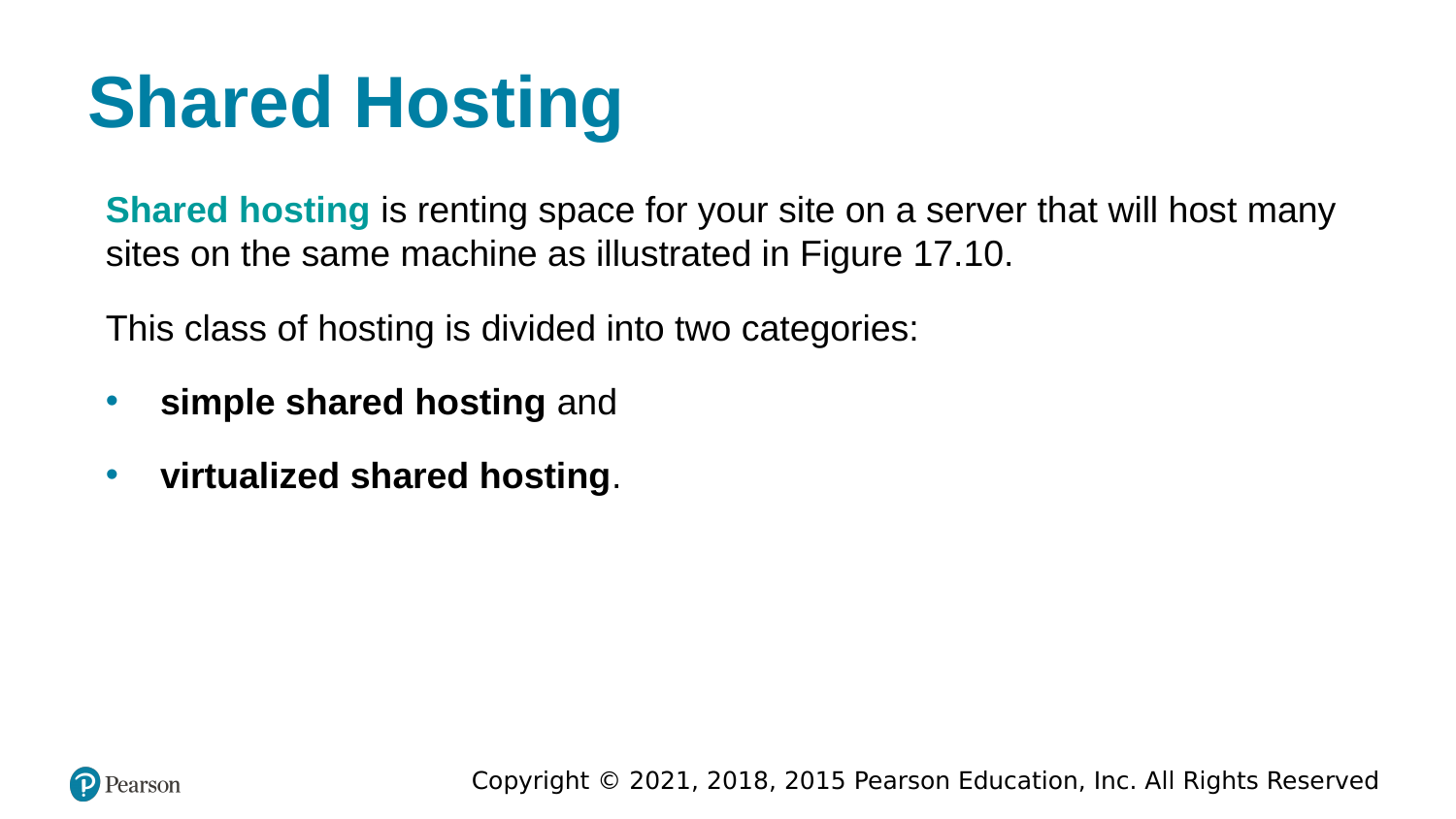

# Shared Hosting
Shared hosting is renting space for your site on a server that will host many sites on the same machine as illustrated in Figure 17.10.
This class of hosting is divided into two categories:
simple shared hosting and
virtualized shared hosting.